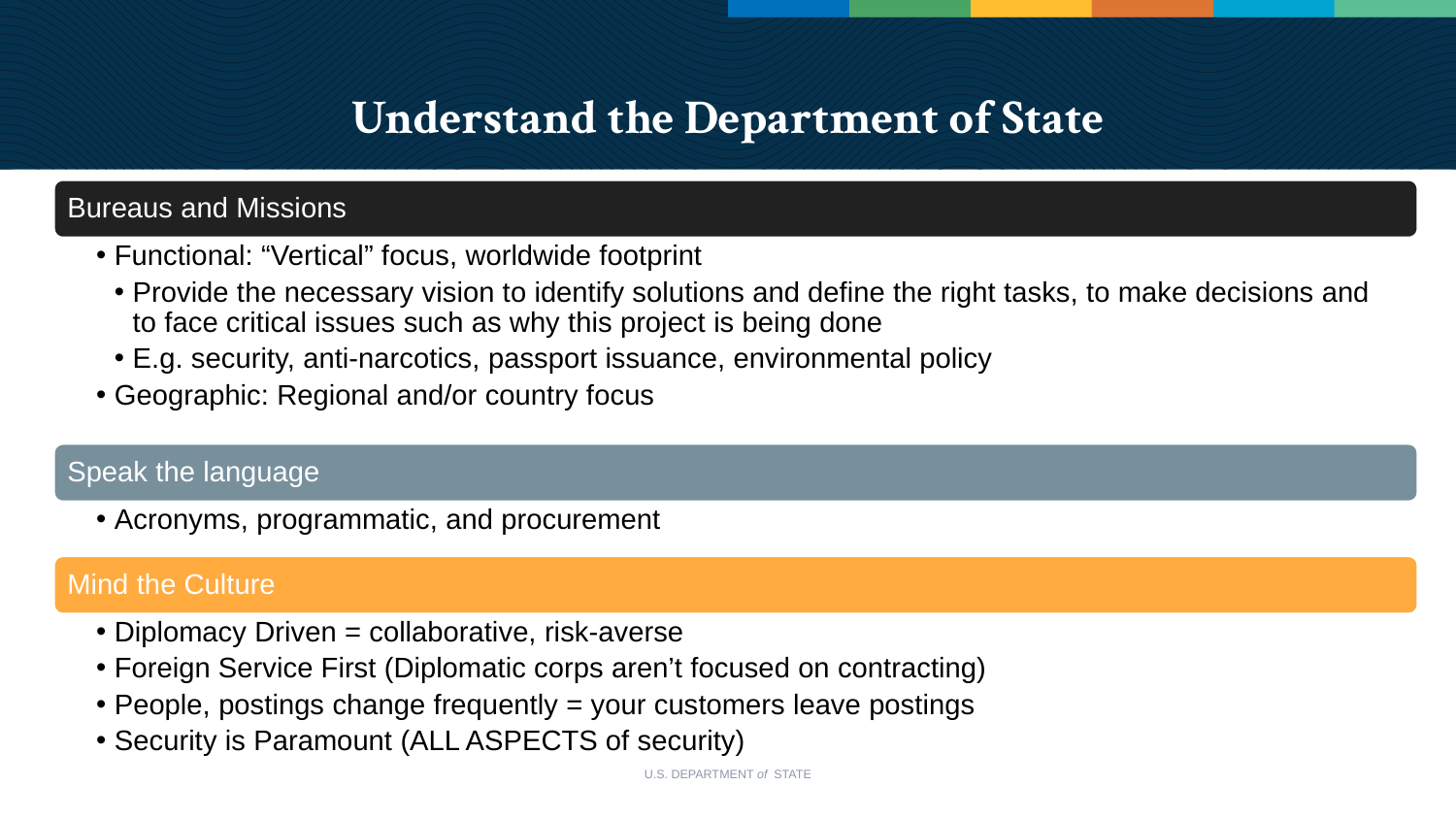

# Understand the Department of State
Bureaus and Missions
Functional: “Vertical” focus, worldwide footprint
Provide the necessary vision to identify solutions and define the right tasks, to make decisions and to face critical issues such as why this project is being done
E.g. security, anti-narcotics, passport issuance, environmental policy
Geographic: Regional and/or country focus
Speak the language
Acronyms, programmatic, and procurement
Mind the Culture
Diplomacy Driven = collaborative, risk-averse
Foreign Service First (Diplomatic corps aren’t focused on contracting)
People, postings change frequently = your customers leave postings
Security is Paramount (ALL ASPECTS of security)